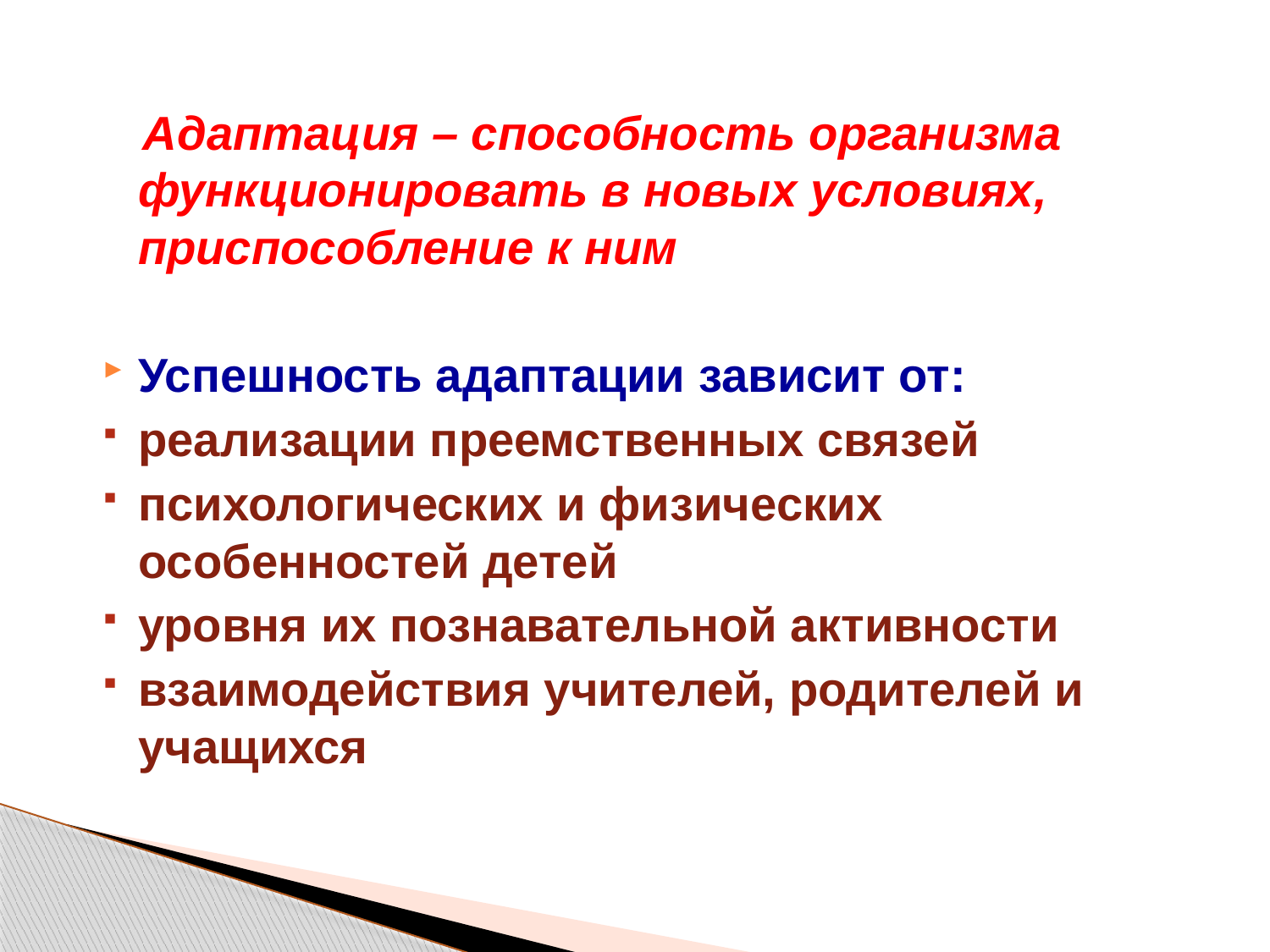

Адаптация – способность организма функционировать в новых условиях, приспособление к ним

Успешность адаптации зависит от:
реализации преемственных связей
психологических и физических особенностей детей
уровня их познавательной активности
взаимодействия учителей, родителей и    учащихся